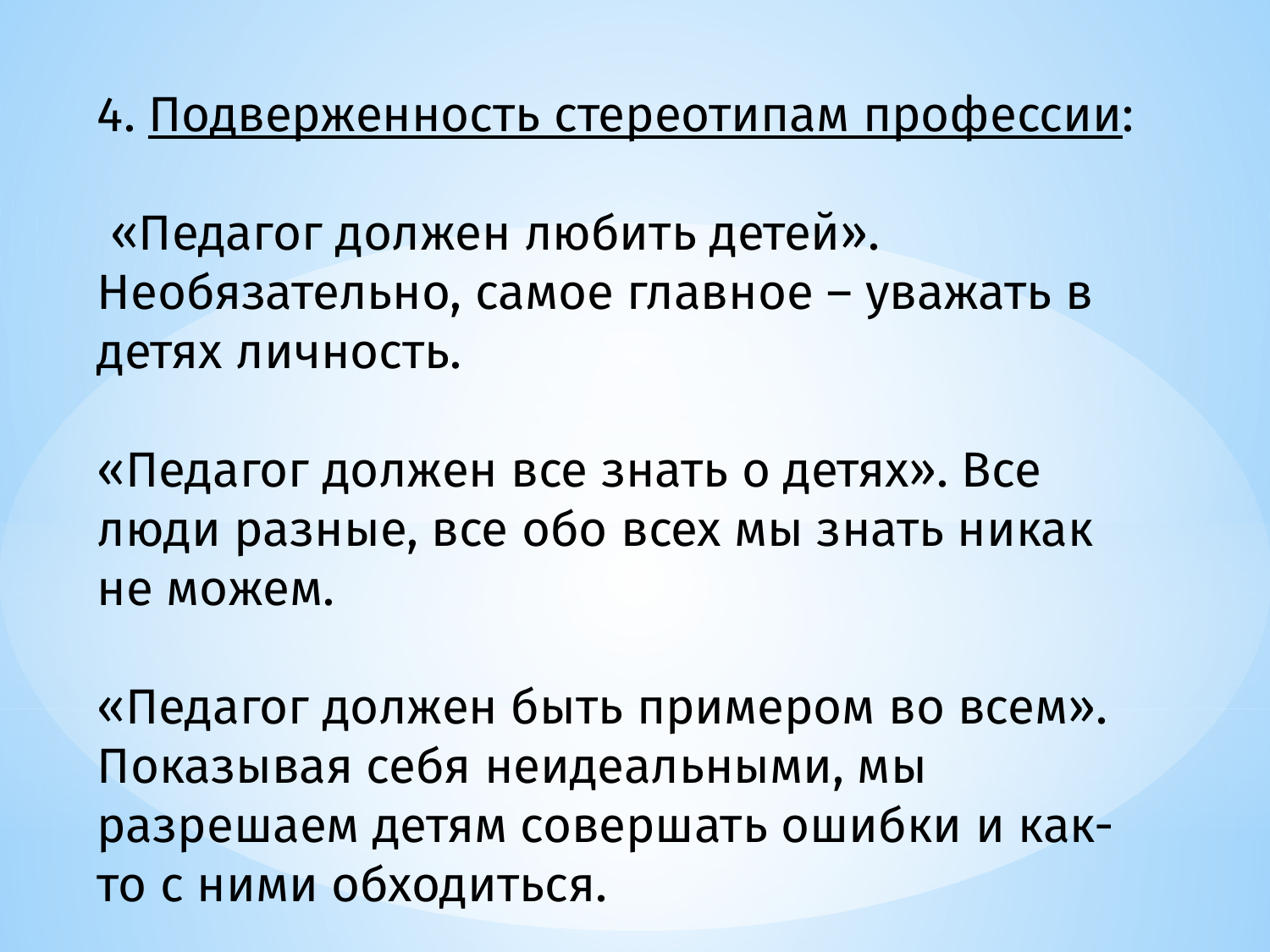

4. Подверженность стереотипам профессии:

 «Педагог должен любить детей». Необязательно, самое главное – уважать в детях личность.

«Педагог должен все знать о детях». Все люди разные, все обо всех мы знать никак не можем.

«Педагог должен быть примером во всем». Показывая себя неидеальными, мы разрешаем детям совершать ошибки и как-то с ними обходиться.